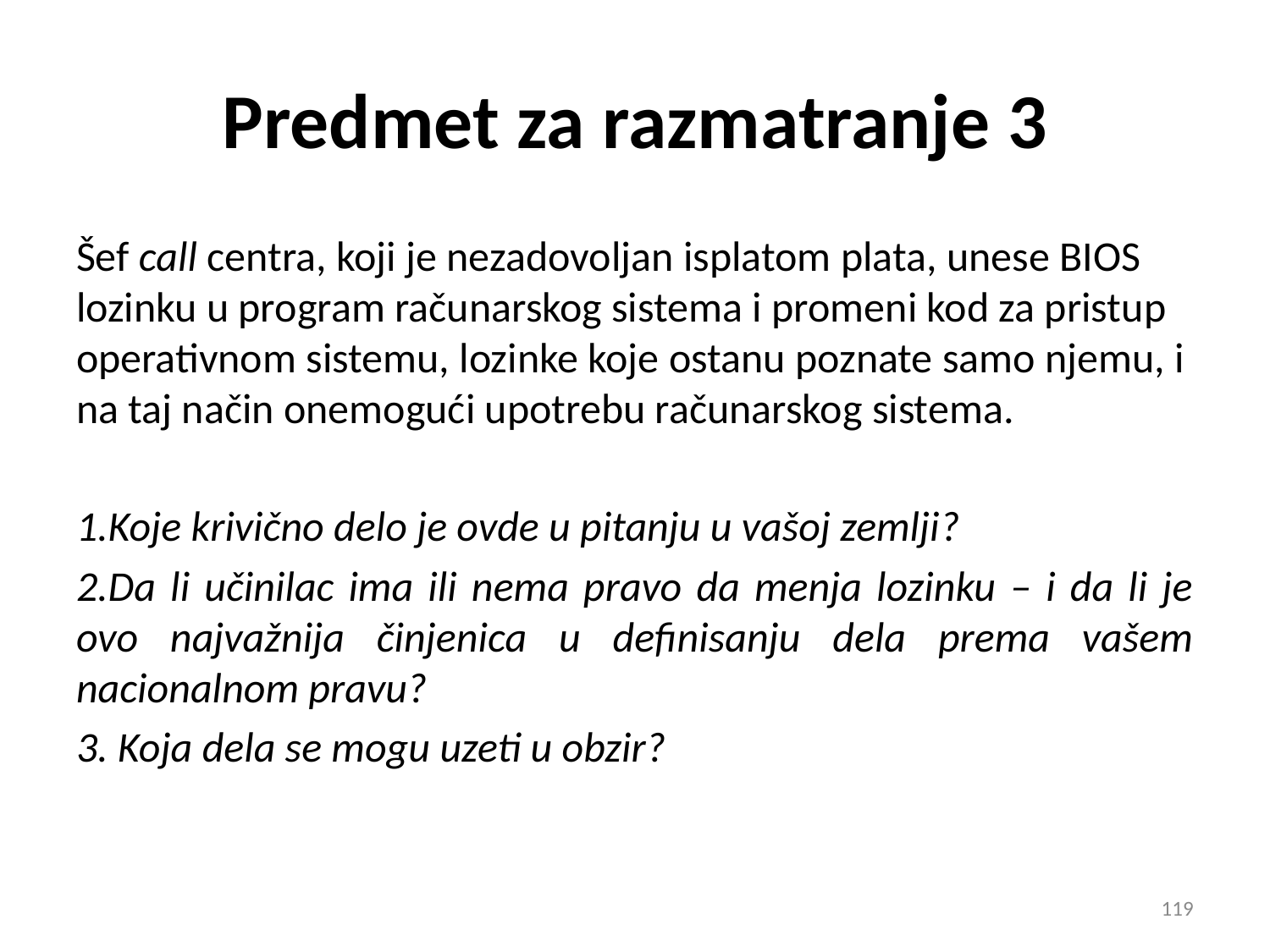

# Predmet za razmatranje 3
Šef call centra, koji je nezadovoljan isplatom plata, unese BIOS lozinku u program računarskog sistema i promeni kod za pristup operativnom sistemu, lozinke koje ostanu poznate samo njemu, i na taj način onemogući upotrebu računarskog sistema.

Koje krivično delo je ovde u pitanju u vašoj zemlji?
Da li učinilac ima ili nema pravo da menja lozinku – i da li je ovo najvažnija činjenica u definisanju dela prema vašem nacionalnom pravu?
3. Koja dela se mogu uzeti u obzir?

119